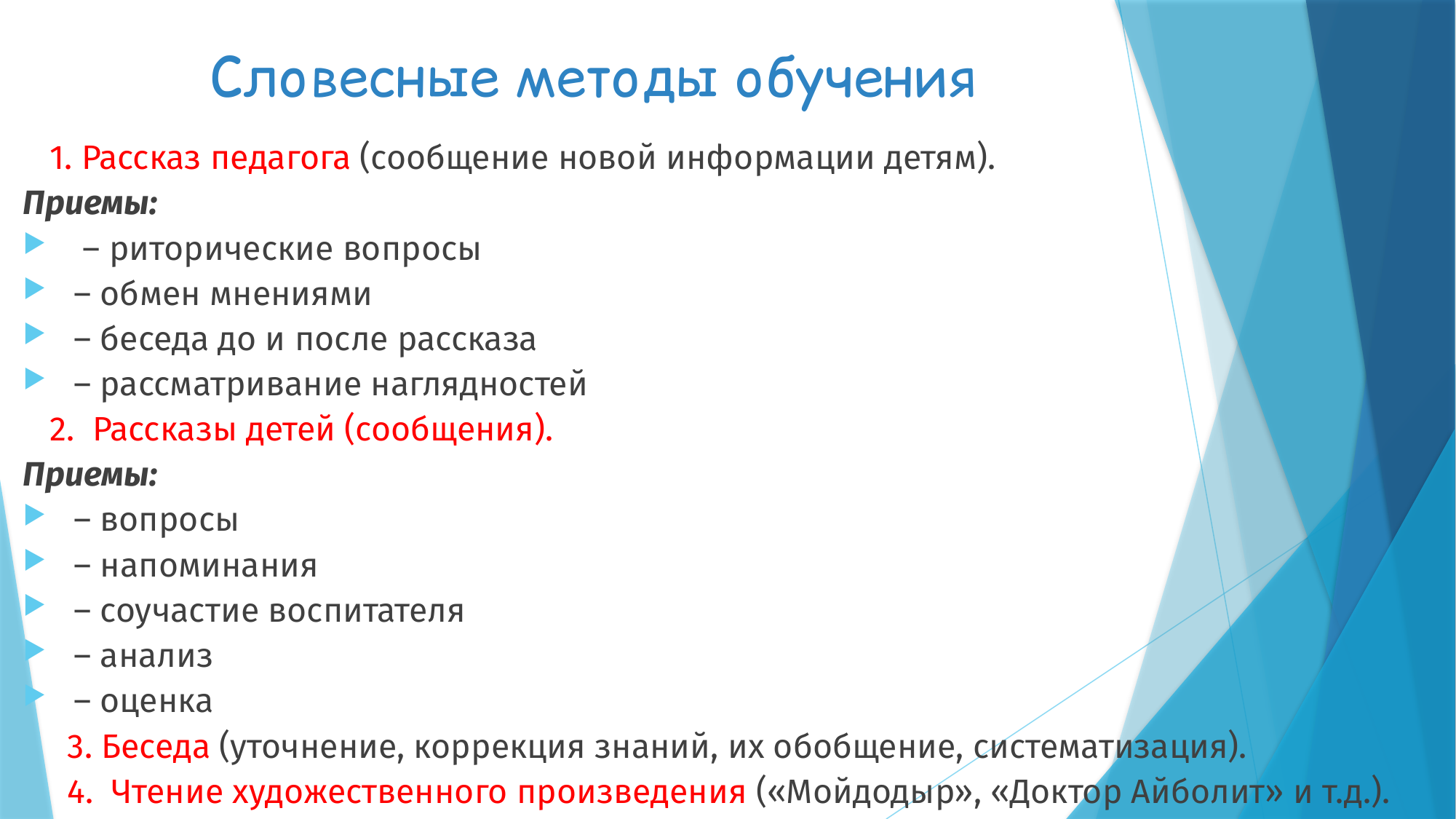

# Словесные методы обучения

   1. Рассказ педагога (сообщение новой информации детям).
Приемы:
 – риторические вопросы
– обмен мнениями
– беседа до и после рассказа
– рассматривание наглядностей
   2.  Рассказы детей (сообщения).
Приемы:
– вопросы
– напоминания
– соучастие воспитателя
– анализ
– оценка
     3. Беседа (уточнение, коррекция знаний, их обобщение, систематизация).
     4.  Чтение художественного произведения («Мойдодыр», «Доктор Айболит» и т.д.).